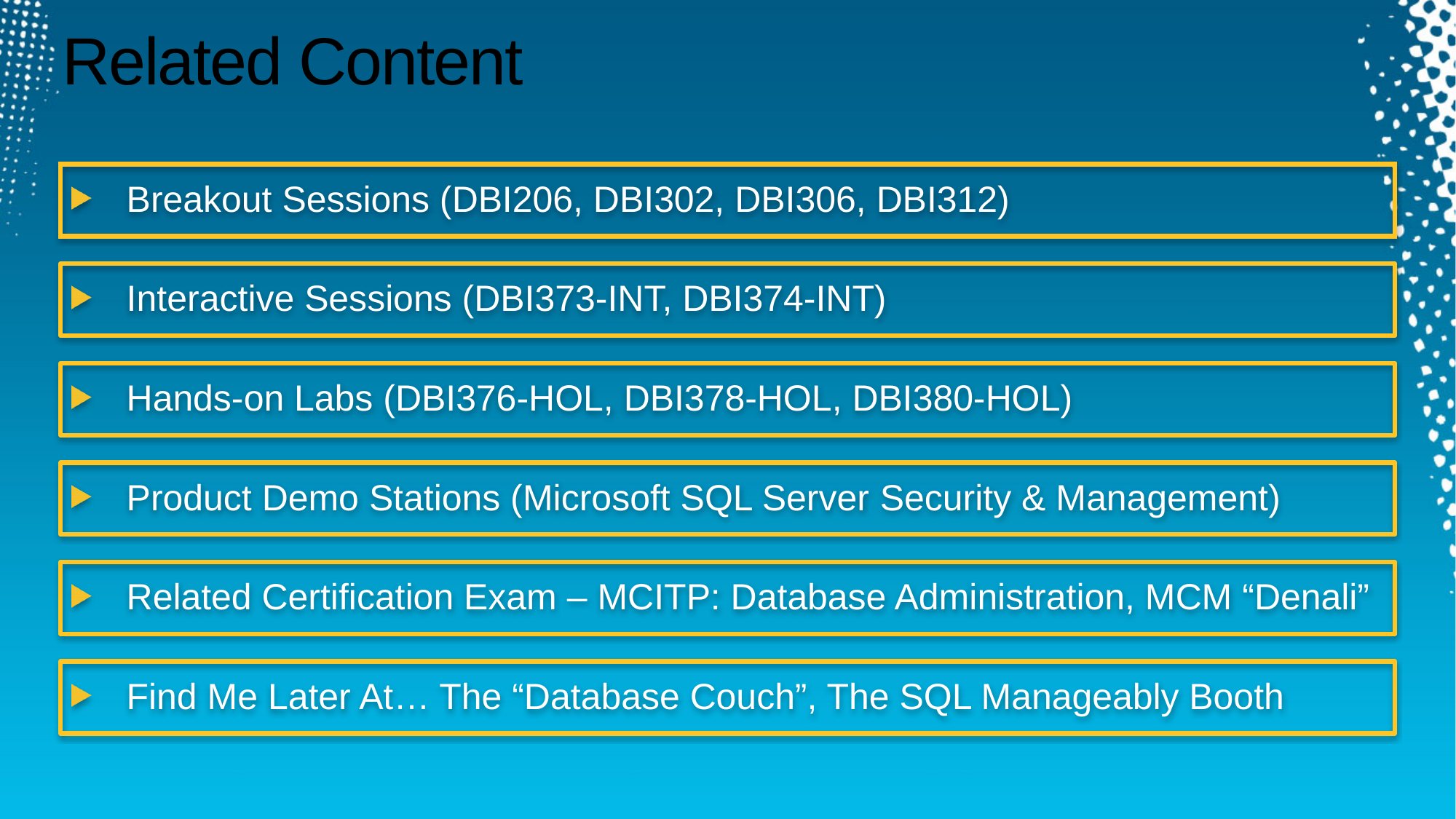

Required Slide

Speakers, please list the Breakout Sessions, Interactive Discussions, Labs, Demo Stations and Certification Exam that relate to your session. Also indicate when they can find you staffing in the TLC.

# Related Content
Breakout Sessions (DBI206, DBI302, DBI306, DBI312)
Interactive Sessions (DBI373-INT, DBI374-INT)
Hands-on Labs (DBI376-HOL, DBI378-HOL, DBI380-HOL)
Product Demo Stations (Microsoft SQL Server Security & Management)
Related Certification Exam – MCITP: Database Administration, MCM “Denali”
Find Me Later At… The “Database Couch”, The SQL Manageably Booth